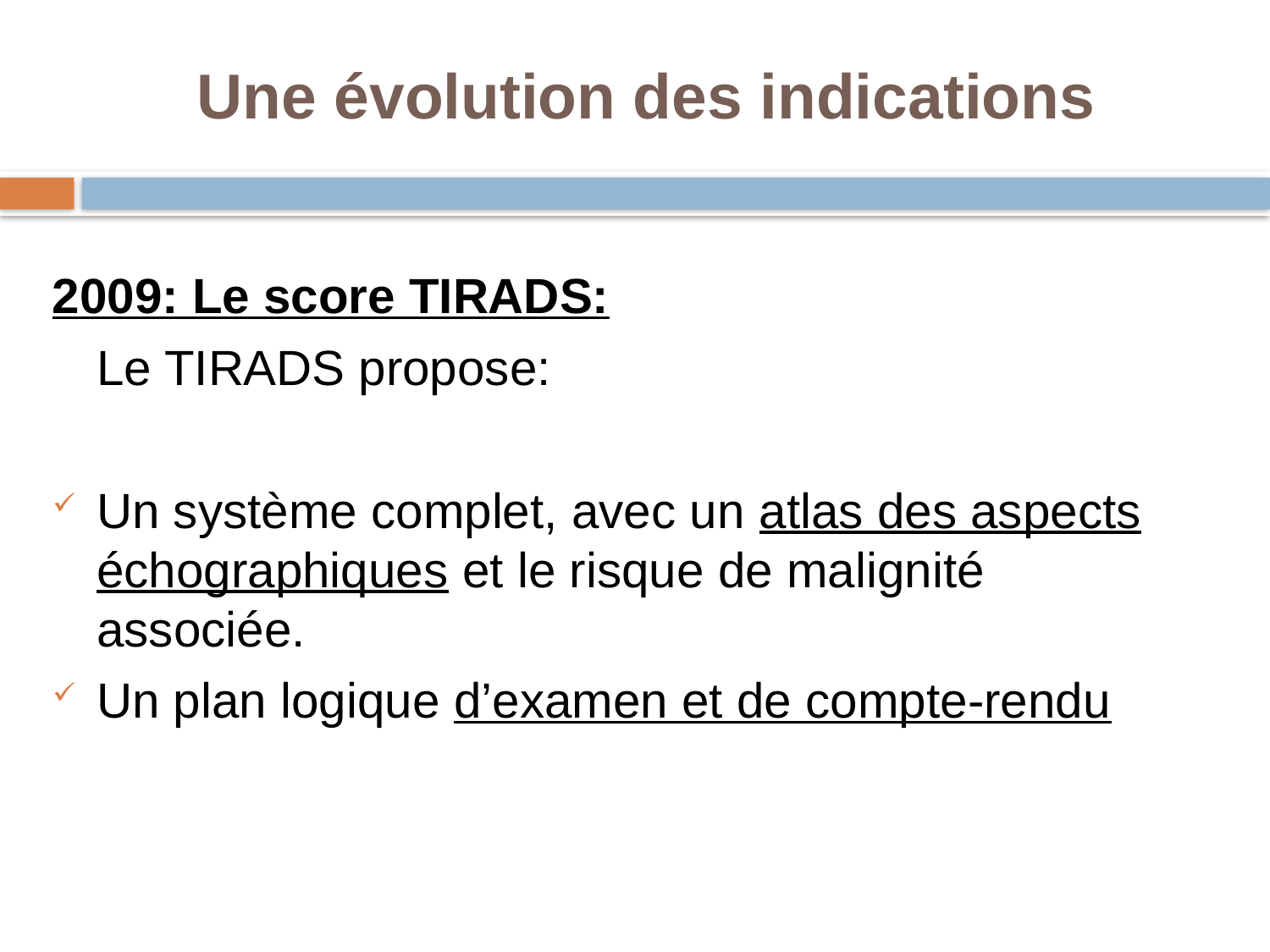

Une évolution des indications
2009: Le score TIRADS:
	Le TIRADS propose:

Un système complet, avec un atlas des aspects échographiques et le risque de malignité associée.
Un plan logique d’examen et de compte-rendu